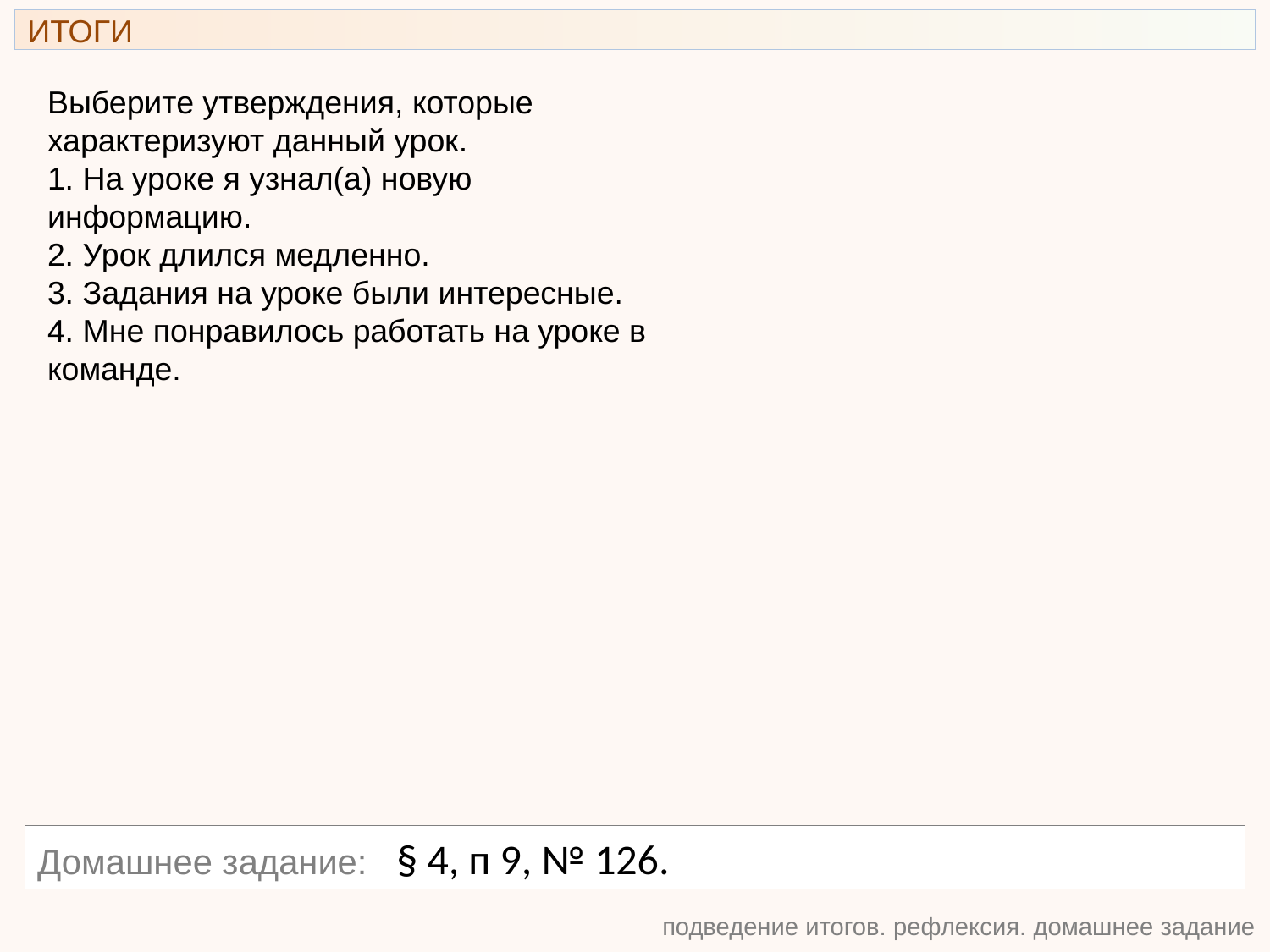

ИТОГИ
Выберите утверждения, которые характеризуют данный урок.
1. На уроке я узнал(а) новую информацию.
2. Урок длился медленно.
3. Задания на уроке были интересные.
4. Мне понравилось работать на уроке в команде.
Домашнее задание:   § 4, п 9, № 126.
подведение итогов. рефлексия. домашнее задание